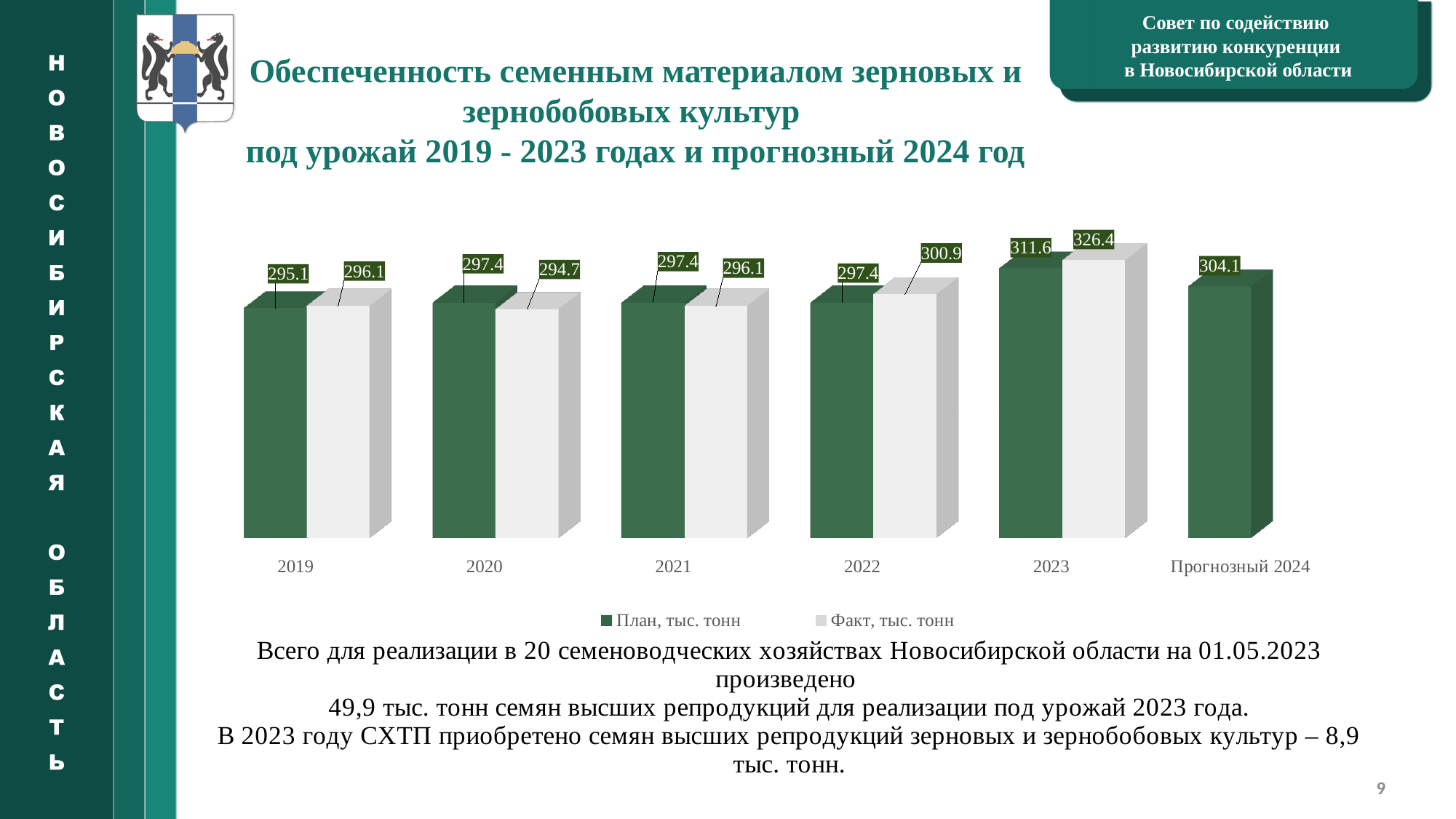

Обеспеченность семенным материалом зерновых и зернобобовых культур
под урожай 2019 - 2023 годах и прогнозный 2024 год
Совет по содействию
развитию конкуренции
в Новосибирской области

[unsupported chart]

9